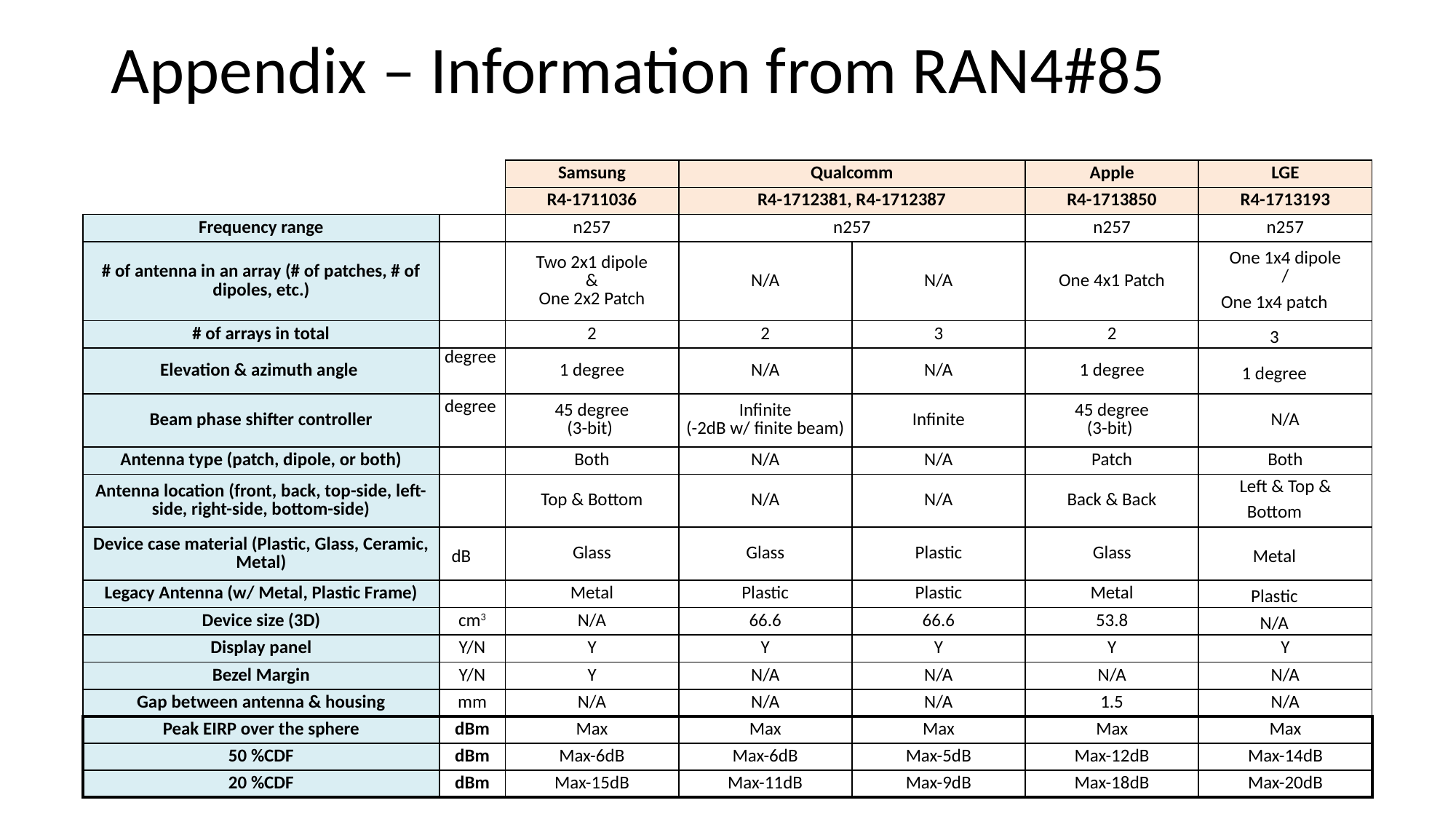

# Appendix – Information from RAN4#85
|  |  | Samsung | Qualcomm |  | Apple | LGE |
| --- | --- | --- | --- | --- | --- | --- |
|  |  | R4-1711036 | R4-1712381, R4-1712387 |  | R4-1713850 | R4-1713193 |
| Frequency range |  | n257 | n257 |  | n257 | n257 |
| # of antenna in an array (# of patches, # of dipoles, etc.) |  | Two 2x1 dipole & One 2x2 Patch | N/A | N/A | One 4x1 Patch | One 1x4 dipole / One 1x4 patch |
| # of arrays in total |  | 2 | 2 | 3 | 2 | 3 |
| Elevation & azimuth angle | degree | 1 degree | N/A | N/A | 1 degree | 1 degree |
| Beam phase shifter controller | degree | 45 degree (3-bit) | Infinite (-2dB w/ finite beam) | Infinite | 45 degree (3-bit) | N/A |
| Antenna type (patch, dipole, or both) |  | Both | N/A | N/A | Patch | Both |
| Antenna location (front, back, top-side, left-side, right-side, bottom-side) |  | Top & Bottom | N/A | N/A | Back & Back | Left & Top & Bottom |
| Device case material (Plastic, Glass, Ceramic, Metal) | dB | Glass | Glass | Plastic | Glass | Metal |
| Legacy Antenna (w/ Metal, Plastic Frame) |  | Metal | Plastic | Plastic | Metal | Plastic |
| Device size (3D) | cm3 | N/A | 66.6 | 66.6 | 53.8 | N/A |
| Display panel | Y/N | Y | Y | Y | Y | Y |
| Bezel Margin | Y/N | Y | N/A | N/A | N/A | N/A |
| Gap between antenna & housing | mm | N/A | N/A | N/A | 1.5 | N/A |
| Peak EIRP over the sphere | dBm | Max | Max | Max | Max | Max |
| 50 %CDF | dBm | Max-6dB | Max-6dB | Max-5dB | Max-12dB | Max-14dB |
| 20 %CDF | dBm | Max-15dB | Max-11dB | Max-9dB | Max-18dB | Max-20dB |